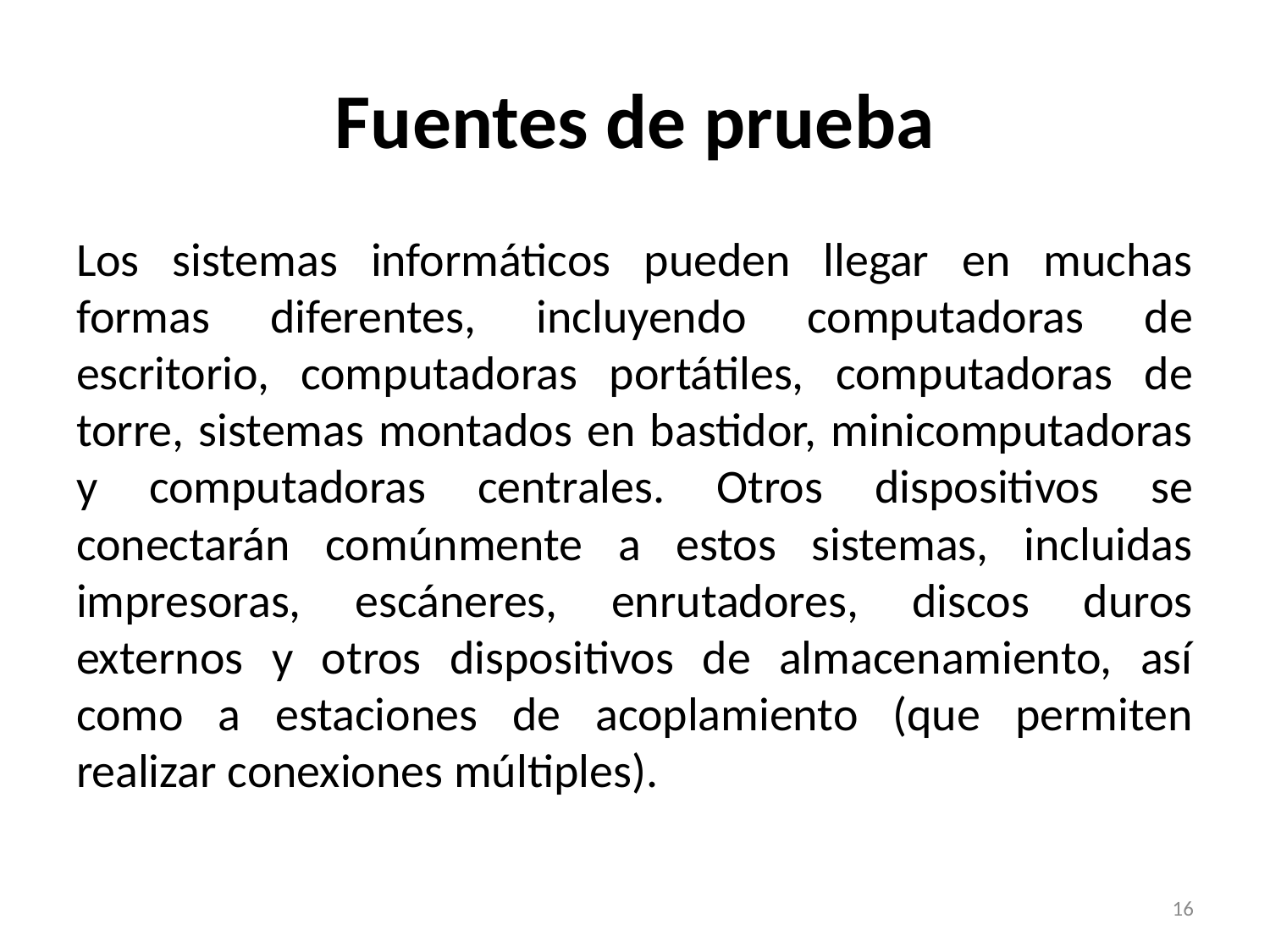

# Fuentes de prueba
Los sistemas informáticos pueden llegar en muchas formas diferentes, incluyendo computadoras de escritorio, computadoras portátiles, computadoras de torre, sistemas montados en bastidor, minicomputadoras y computadoras centrales. Otros dispositivos se conectarán comúnmente a estos sistemas, incluidas impresoras, escáneres, enrutadores, discos duros externos y otros dispositivos de almacenamiento, así como a estaciones de acoplamiento (que permiten realizar conexiones múltiples).

16